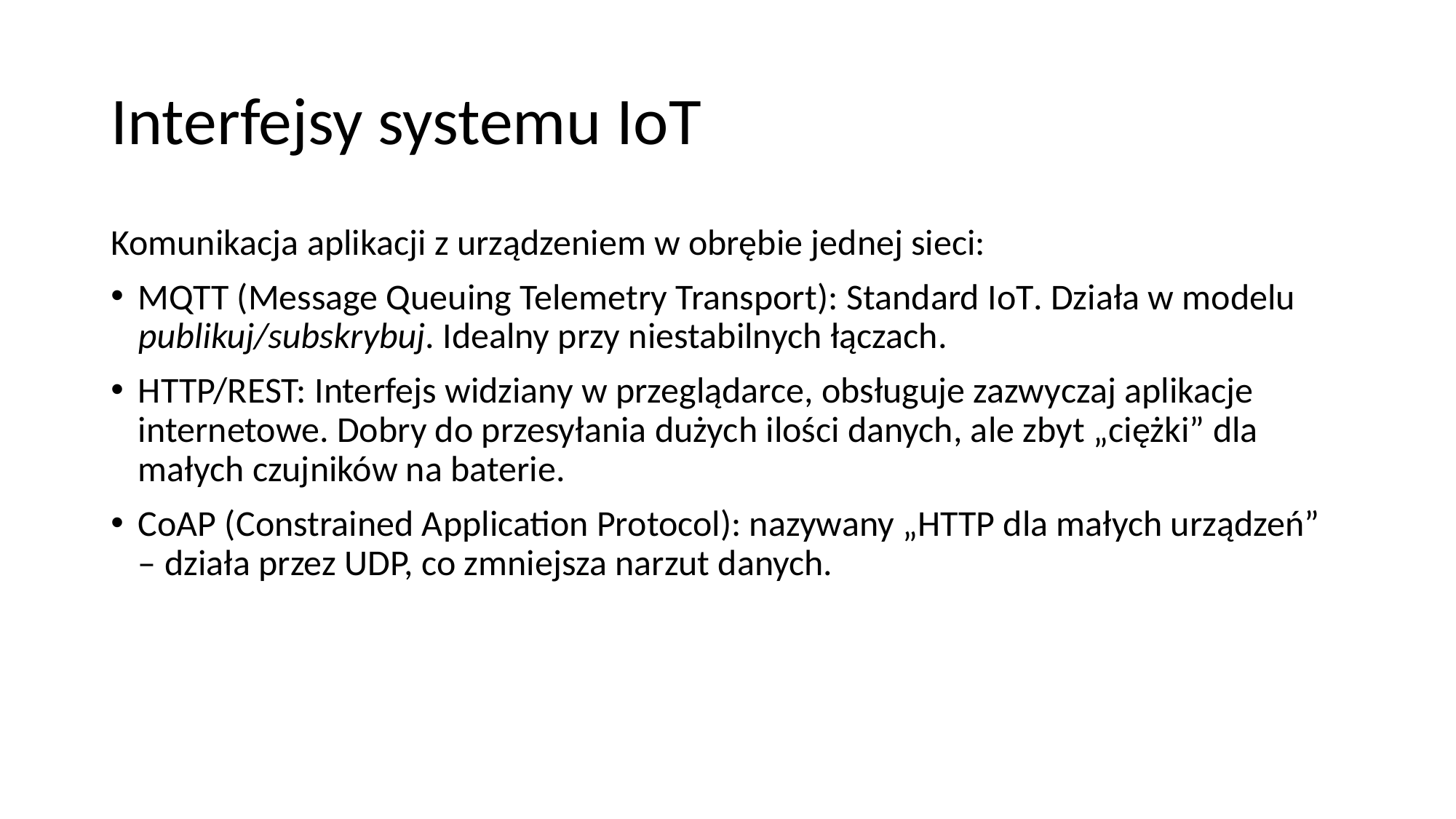

# Interfejsy systemu IoT
Komunikacja aplikacji z urządzeniem w obrębie jednej sieci:
MQTT (Message Queuing Telemetry Transport): Standard IoT. Działa w modelu publikuj/subskrybuj. Idealny przy niestabilnych łączach.
HTTP/REST: Interfejs widziany w przeglądarce, obsługuje zazwyczaj aplikacje internetowe. Dobry do przesyłania dużych ilości danych, ale zbyt „ciężki” dla małych czujników na baterie.
CoAP (Constrained Application Protocol): nazywany „HTTP dla małych urządzeń” – działa przez UDP, co zmniejsza narzut danych.